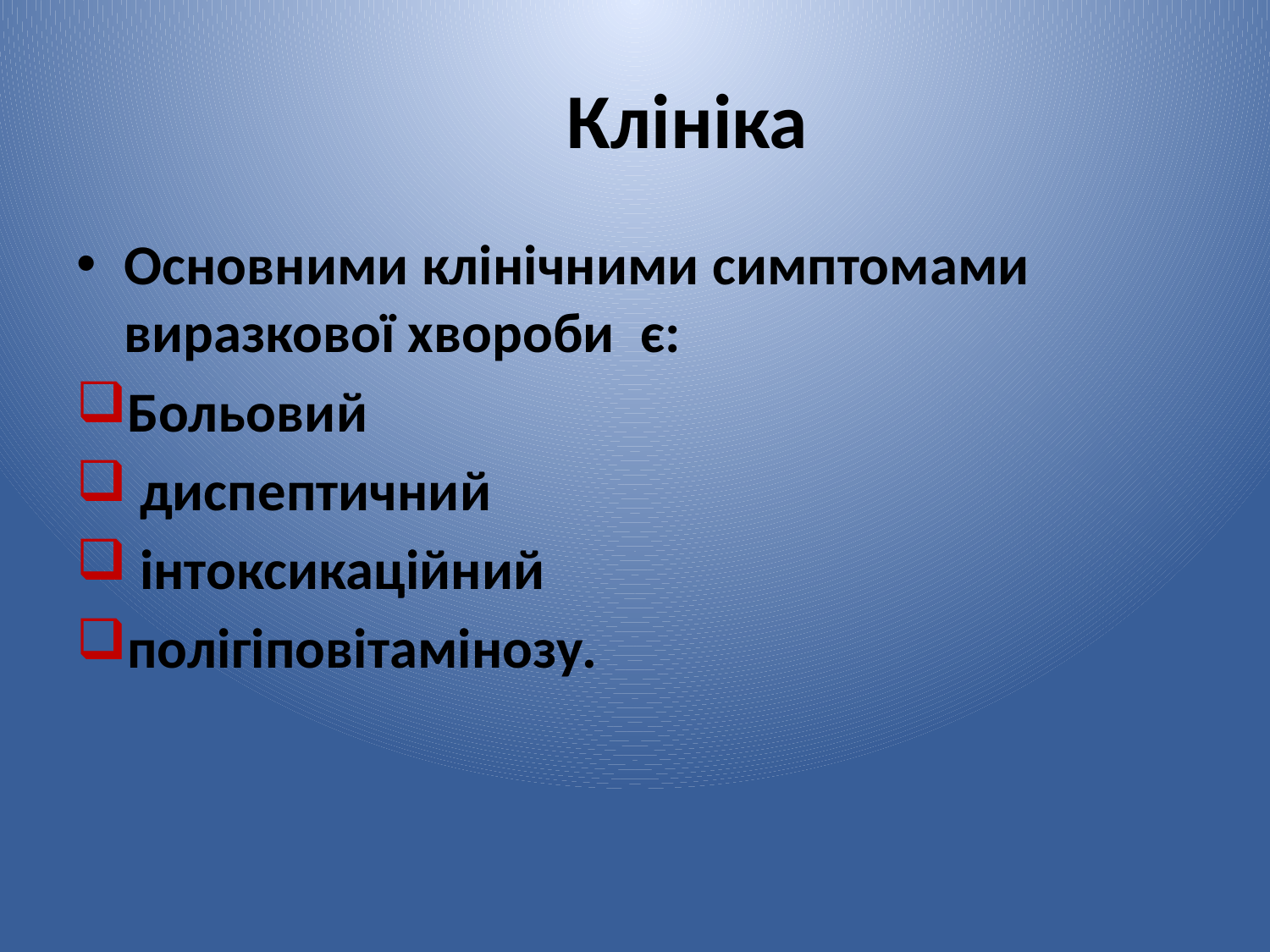

# Клiнiка
Основними клiнiчними симптомами виразкової хвороби  є:
Больовий
 диспептичний
 iнтоксикацiйний
полiгiповiтамiнозу.